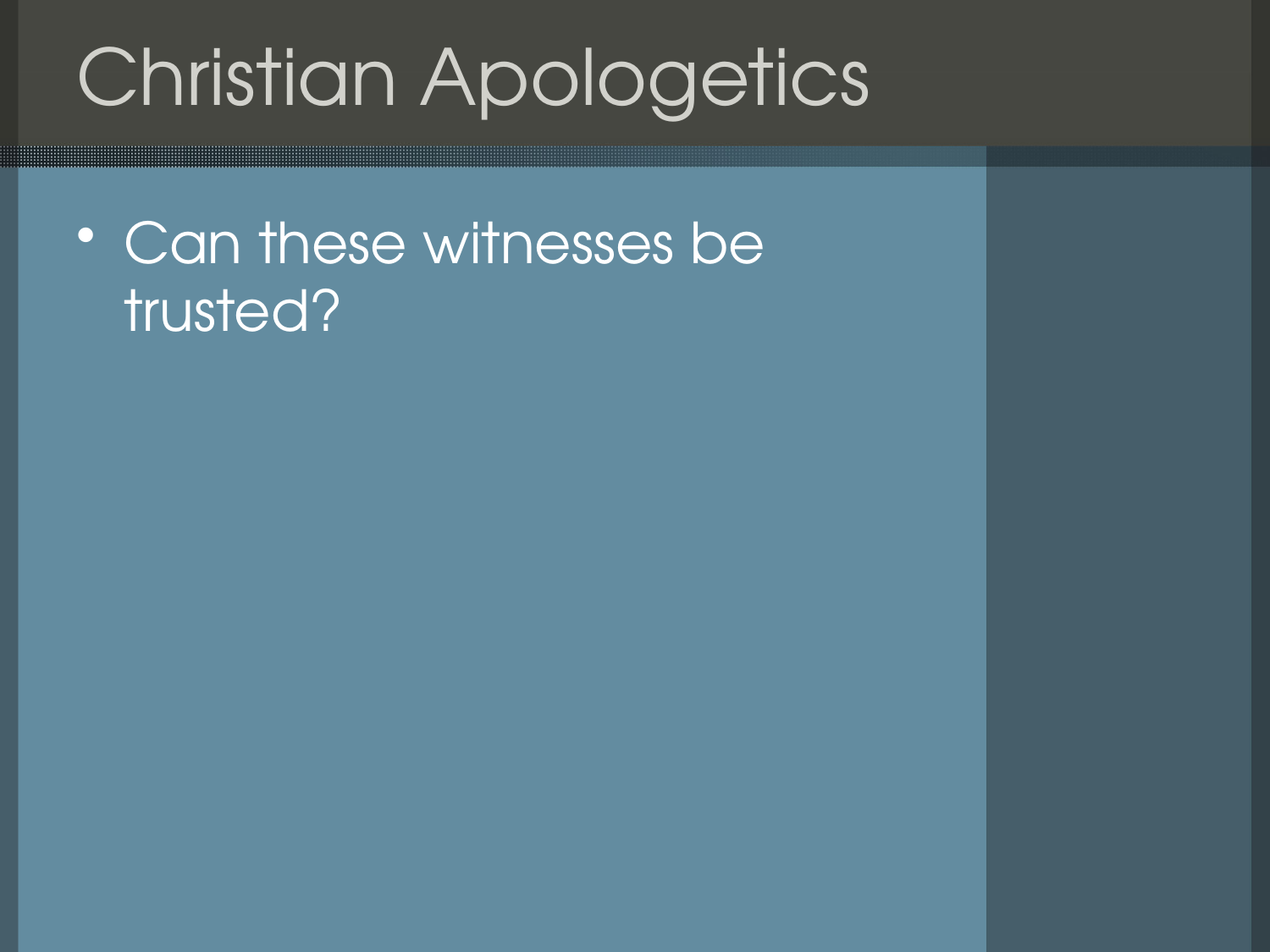

# Christian Apologetics
Can these witnesses be trusted?